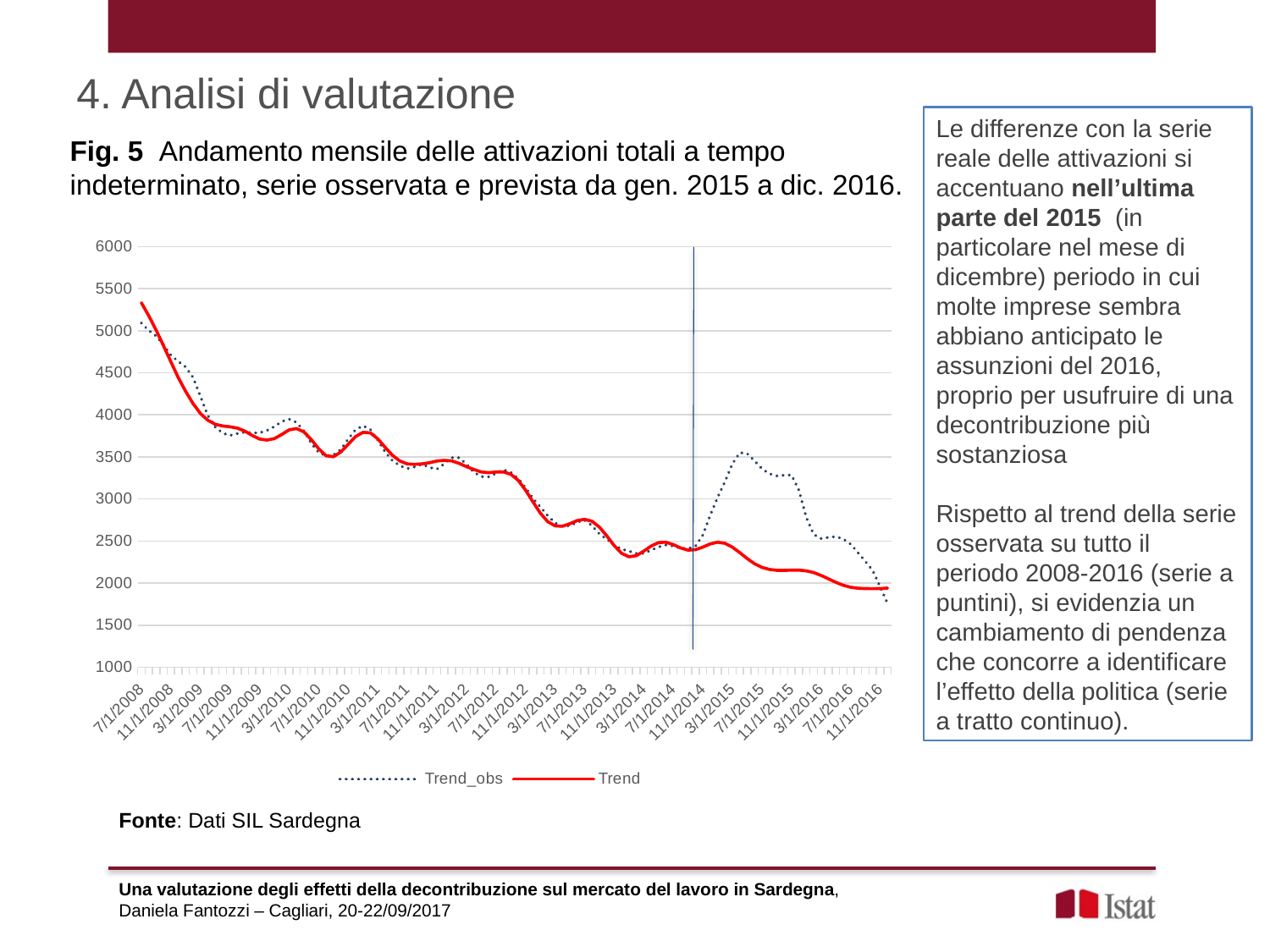

4. Analisi di valutazione
Le differenze con la serie reale delle attivazioni si accentuano nell’ultima parte del 2015  (in particolare nel mese di dicembre) periodo in cui molte imprese sembra abbiano anticipato le assunzioni del 2016, proprio per usufruire di una decontribuzione più sostanziosa

Rispetto al trend della serie osservata su tutto il periodo 2008-2016 (serie a puntini), si evidenzia un cambiamento di pendenza che concorre a identificare l’effetto della politica (serie a tratto continuo).
Fig. 5  Andamento mensile delle attivazioni totali a tempo indeterminato, serie osservata e prevista da gen. 2015 a dic. 2016.

### Chart

| Category | Trend_obs | Trend |
|---|---|---|
| 39630 | 5090.422502840001 | 5331.915415516 |
| 39661 | 5002.4064465 | 5177.7081552989985 |
| 39692 | 4937.0683692050015 | 5005.854987574 |
| 39722 | 4829.91458468 | 4820.300252626001 |
| 39753 | 4708.097503653002 | 4630.260652789 |
| 39783 | 4633.467235433001 | 4442.0458026900005 |
| 39814 | 4569.264878406 | 4277.975093162 |
| 39845 | 4443.811044302001 | 4133.071588221999 |
| 39873 | 4217.635114154003 | 4015.173577166 |
| 39904 | 3990.452740185 | 3935.260070419999 |
| 39934 | 3855.1911033320016 | 3888.077117068001 |
| 39965 | 3782.874634909 | 3867.641924526 |
| 39995 | 3755.472901858 | 3858.0361267470007 |
| 40026 | 3777.640584097999 | 3841.8566806149997 |
| 40057 | 3795.052172959001 | 3806.5338497059997 |
| 40087 | 3784.890876218001 | 3755.458647437 |
| 40118 | 3786.131003680001 | 3712.441273156 |
| 40148 | 3814.1220360360007 | 3699.987683607 |
| 40179 | 3860.635404919 | 3717.443524874001 |
| 40210 | 3920.465575863 | 3766.59269626 |
| 40238 | 3949.142861244999 | 3821.080407379 |
| 40269 | 3910.228472915999 | 3836.9868702569997 |
| 40299 | 3807.82020143 | 3797.452840998 |
| 40330 | 3661.284633466999 | 3705.7876429559997 |
| 40360 | 3550.276352896001 | 3596.949201465999 |
| 40391 | 3513.769173981 | 3513.615027931001 |
| 40422 | 3523.9573370340017 | 3502.318374727 |
| 40452 | 3589.304656477 | 3558.1385662810007 |
| 40483 | 3713.2878647989983 | 3650.926539287 |
| 40513 | 3823.7188345229997 | 3742.1473118500007 |
| 40544 | 3870.457101112 | 3792.0382683029998 |
| 40575 | 3826.247584706999 | 3785.4237378360017 |
| 40603 | 3698.0811079220002 | 3714.779066441 |
| 40634 | 3557.1551726730017 | 3613.216590522 |
| 40664 | 3455.106512968 | 3517.915852178001 |
| 40695 | 3395.295707862 | 3451.283312087001 |
| 40725 | 3361.1864315559997 | 3416.08611314 |
| 40756 | 3382.082069106999 | 3411.656695327999 |
| 40787 | 3412.6020393109998 | 3417.627619905 |
| 40817 | 3375.4898123440007 | 3431.1784429269997 |
| 40848 | 3354.1717288990008 | 3451.373573527001 |
| 40878 | 3418.999620031 | 3458.788034759999 |
| 40909 | 3490.597922289001 | 3452.826315064 |
| 40940 | 3490.268294745999 | 3423.802158366 |
| 40969 | 3415.850579447 | 3384.281119725 |
| 41000 | 3317.98905152 | 3350.6933742240008 |
| 41030 | 3266.861820185 | 3321.1811233040007 |
| 41061 | 3263.845159903001 | 3312.621105123 |
| 41091 | 3304.3199611269997 | 3319.83240063 |
| 41122 | 3347.7213367080008 | 3320.974279558 |
| 41153 | 3316.611231977001 | 3294.591781644 |
| 41183 | 3243.986194608 | 3222.973884691 |
| 41214 | 3135.639670908 | 3106.070499419999 |
| 41244 | 3006.245942226 | 2966.761944865 |
| 41275 | 2906.8917187790016 | 2832.1124810799997 |
| 41306 | 2803.357383592001 | 2730.602629685999 |
| 41334 | 2714.0343480720007 | 2680.6506807389997 |
| 41365 | 2677.511939913001 | 2675.137161876001 |
| 41395 | 2680.848230247 | 2705.4648166360007 |
| 41426 | 2723.0703738700013 | 2743.628382219 |
| 41456 | 2749.6692839489997 | 2757.644043418999 |
| 41487 | 2682.191180829 | 2735.065546380001 |
| 41518 | 2583.911246474001 | 2665.8089134750007 |
| 41548 | 2520.170482843 | 2560.938629282 |
| 41579 | 2452.9783963130008 | 2446.1596864 |
| 41609 | 2403.780886383999 | 2354.201824798999 |
| 41640 | 2379.781252005 | 2312.483801764999 |
| 41671 | 2351.493478893001 | 2325.923547980001 |
| 41699 | 2353.463073465 | 2379.153705533001 |
| 41730 | 2390.7475898929997 | 2439.623676735 |
| 41760 | 2429.481461907 | 2481.713201454 |
| 41791 | 2452.150778961 | 2485.337701519001 |
| 41821 | 2440.801583192 | 2457.859811332001 |
| 41852 | 2414.623555433 | 2417.479644986 |
| 41883 | 2408.848378872001 | 2391.509122856001 |
| 41913 | 2438.823122579002 | 2397.115325831001 |
| 41944 | 2571.087751261 | 2427.6637331730008 |
| 41974 | 2804.8976814469997 | 2465.264251666999 |
| 42005 | 3017.823975976001 | 2485.3938945990008 |
| 42036 | 3207.489839297 | 2472.8353136240016 |
| 42064 | 3417.959344921 | 2426.755785942 |
| 42095 | 3550.276208805 | 2362.1683281309997 |
| 42125 | 3541.09659532 | 2291.770406707 |
| 42156 | 3452.777521559 | 2229.602597073 |
| 42186 | 3360.070436506001 | 2187.059642481 |
| 42217 | 3300.3090445020002 | 2162.327973237001 |
| 42248 | 3274.161868005999 | 2151.831391171001 |
| 42278 | 3282.297143453 | 2150.765829430999 |
| 42309 | 3284.900955051 | 2153.551232011001 |
| 42339 | 3106.525429431 | 2154.063167205001 |
| 42370 | 2782.481025398 | 2145.594464701999 |
| 42401 | 2578.1923322300013 | 2124.972391995 |
| 42430 | 2529.61587716 | 2091.435283573001 |
| 42461 | 2543.431427214001 | 2050.529447769999 |
| 42491 | 2551.9016229900008 | 2009.0969082359998 |
| 42522 | 2524.713954763 | 1974.286115568 |
| 42552 | 2463.307050501001 | 1950.5059955680001 |
| 42583 | 2361.093826306 | 1938.7135514930005 |
| 42614 | 2257.3614813589998 | 1934.754151494 |
| 42644 | 2149.049490845 | 1933.8613470179994 |
| 42675 | 1956.912826362 | 1934.749409139 |
| 42705 | 1757.82336541 | 1940.2068735880005 |
Fonte: Dati SIL Sardegna
Una valutazione degli effetti della decontribuzione sul mercato del lavoro in Sardegna,
Daniela Fantozzi – Cagliari, 20-22/09/2017